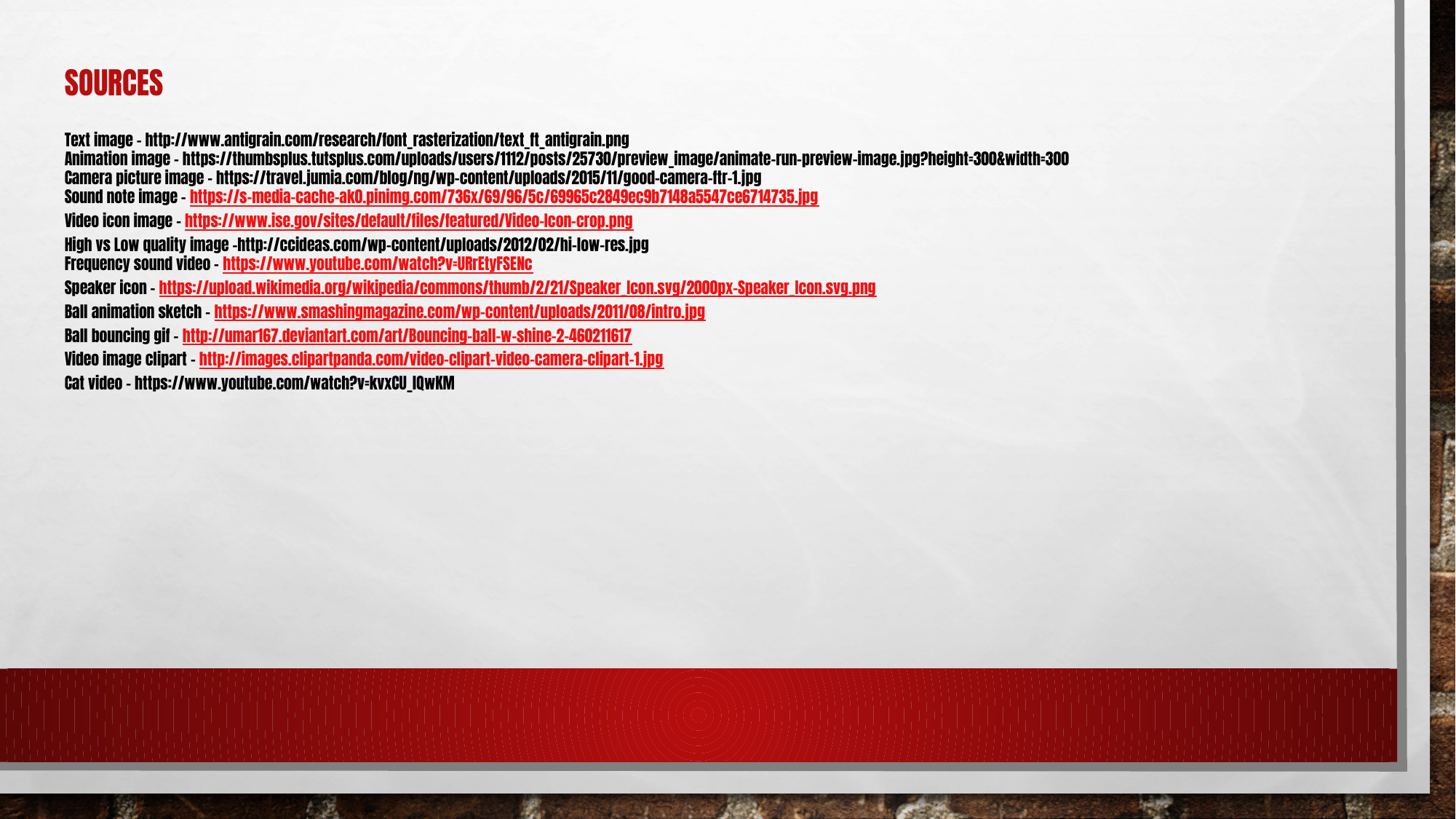

# Sources
Text image - http://www.antigrain.com/research/font_rasterization/text_ft_antigrain.png
Animation image - https://thumbsplus.tutsplus.com/uploads/users/1112/posts/25730/preview_image/animate-run-preview-image.jpg?height=300&width=300
Camera picture image - https://travel.jumia.com/blog/ng/wp-content/uploads/2015/11/good-camera-ftr-1.jpg
Sound note image - https://s-media-cache-ak0.pinimg.com/736x/69/96/5c/69965c2849ec9b7148a5547ce6714735.jpg
Video icon image - https://www.ise.gov/sites/default/files/featured/Video-Icon-crop.png
High vs Low quality image -http://ccideas.com/wp-content/uploads/2012/02/hi-low-res.jpg
Frequency sound video - https://www.youtube.com/watch?v=URrEtyFSENc
Speaker icon - https://upload.wikimedia.org/wikipedia/commons/thumb/2/21/Speaker_Icon.svg/2000px-Speaker_Icon.svg.png
Ball animation sketch - https://www.smashingmagazine.com/wp-content/uploads/2011/08/intro.jpg
Ball bouncing gif - http://umar167.deviantart.com/art/Bouncing-ball-w-shine-2-460211617
Video image clipart - http://images.clipartpanda.com/video-clipart-video-camera-clipart-1.jpg
Cat video - https://www.youtube.com/watch?v=kvxCU_lQwKM